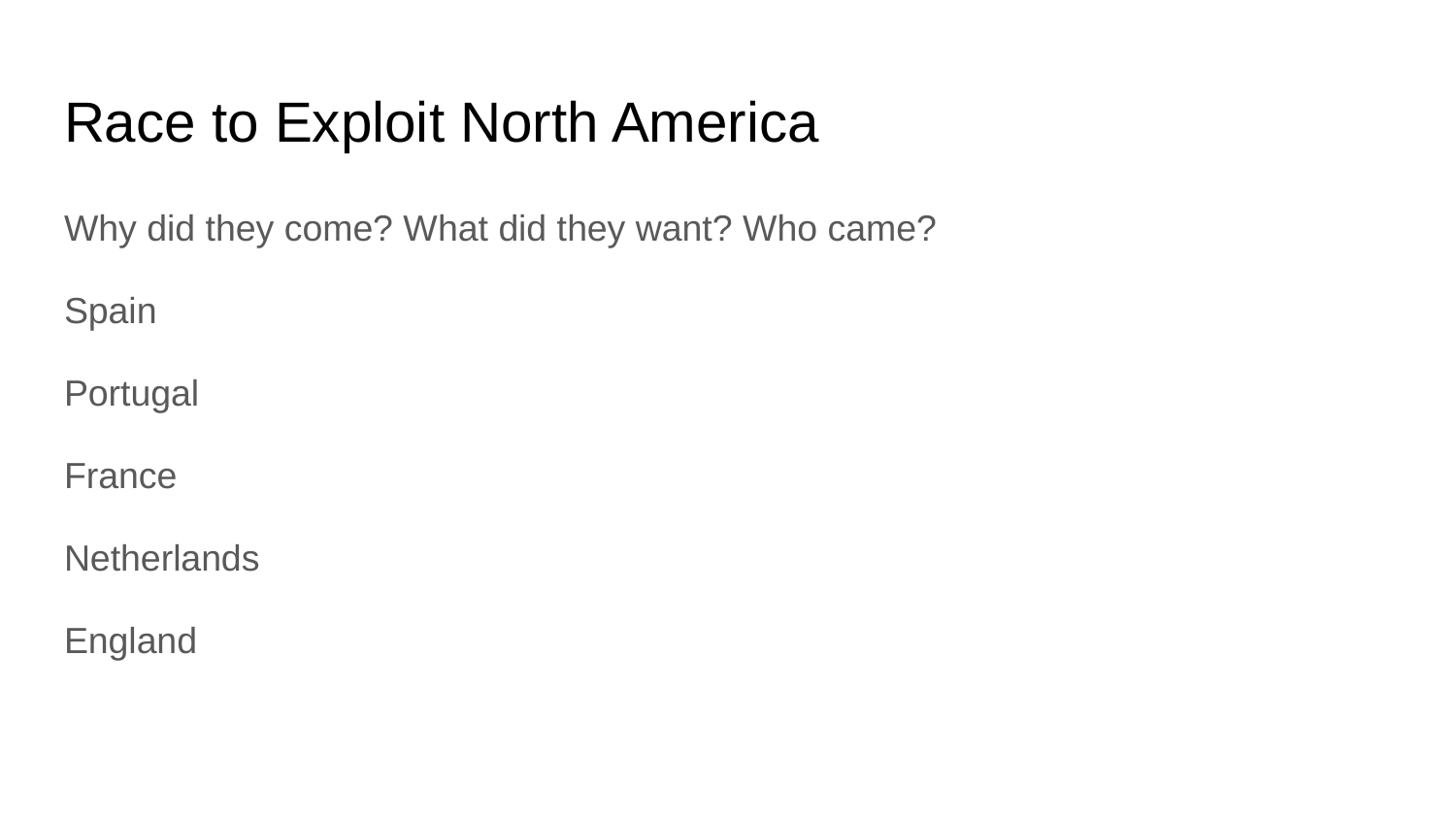

# Race to Exploit North America
Why did they come? What did they want? Who came?
Spain
Portugal
France
Netherlands
England